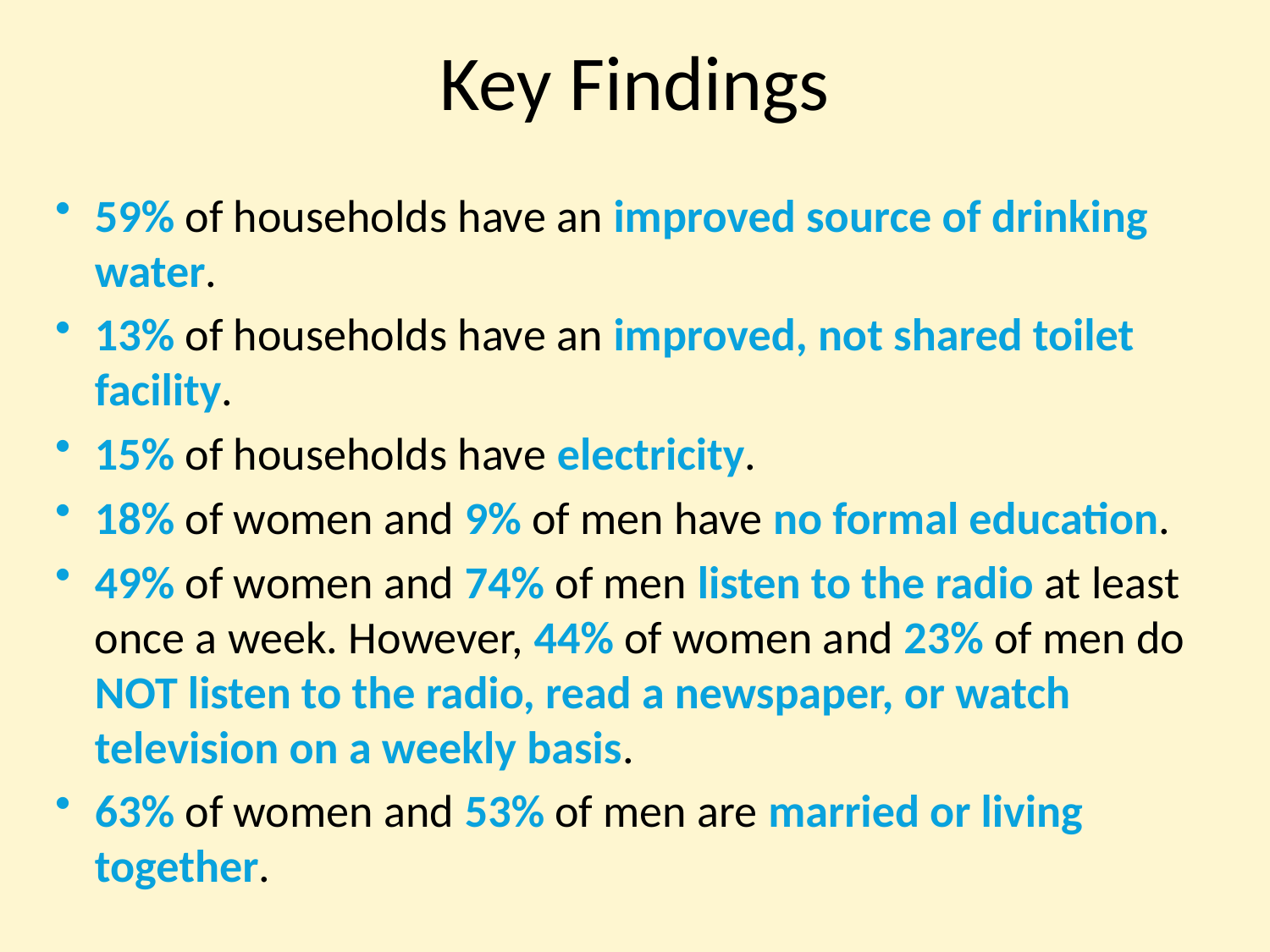

# Key Findings
59% of households have an improved source of drinking water.
13% of households have an improved, not shared toilet facility.
15% of households have electricity.
18% of women and 9% of men have no formal education.
49% of women and 74% of men listen to the radio at least once a week. However, 44% of women and 23% of men do NOT listen to the radio, read a newspaper, or watch television on a weekly basis.
63% of women and 53% of men are married or living together.